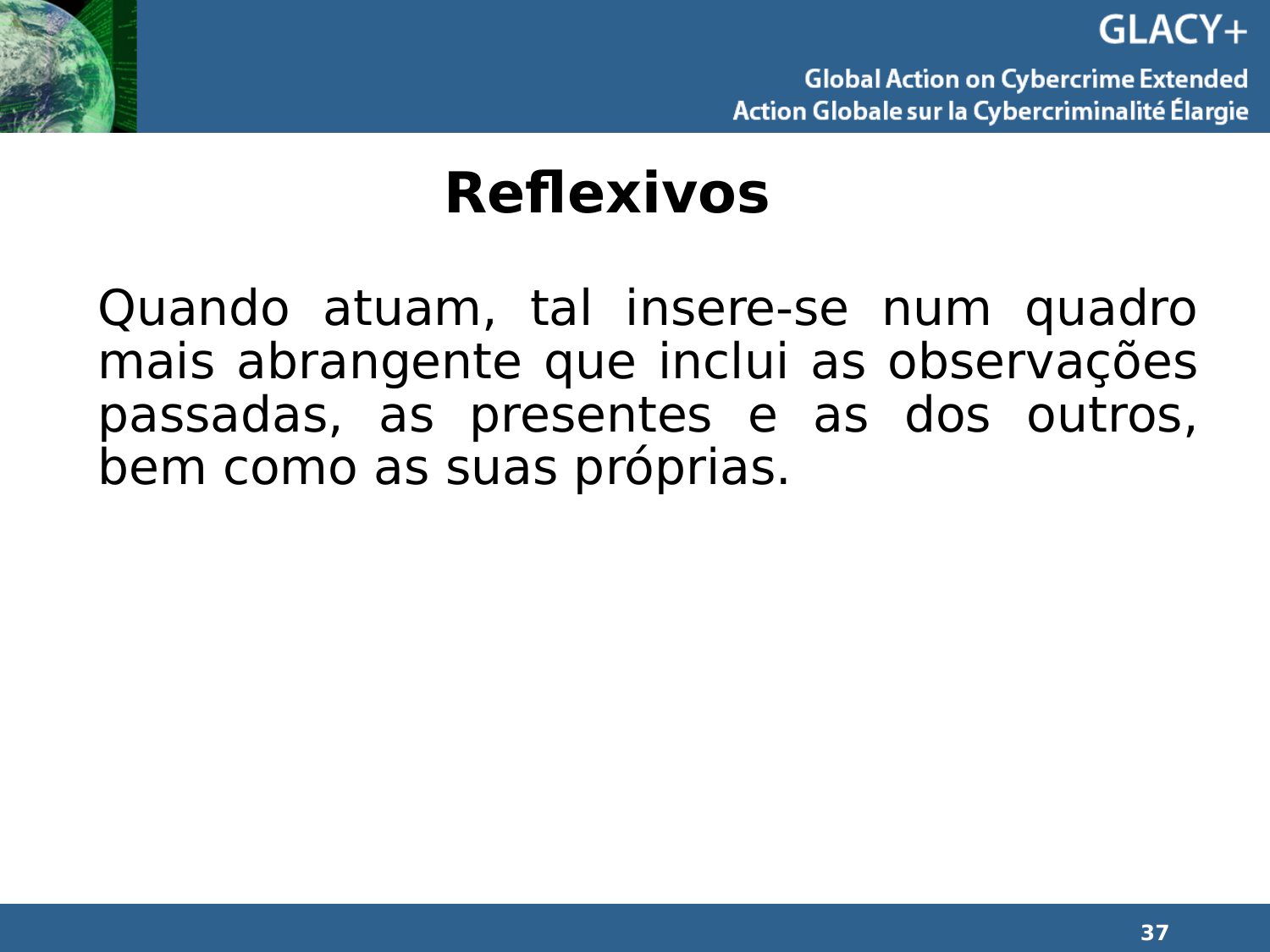

# Reflexivos
Quando atuam, tal insere-se num quadro mais abrangente que inclui as observações passadas, as presentes e as dos outros, bem como as suas próprias.
37